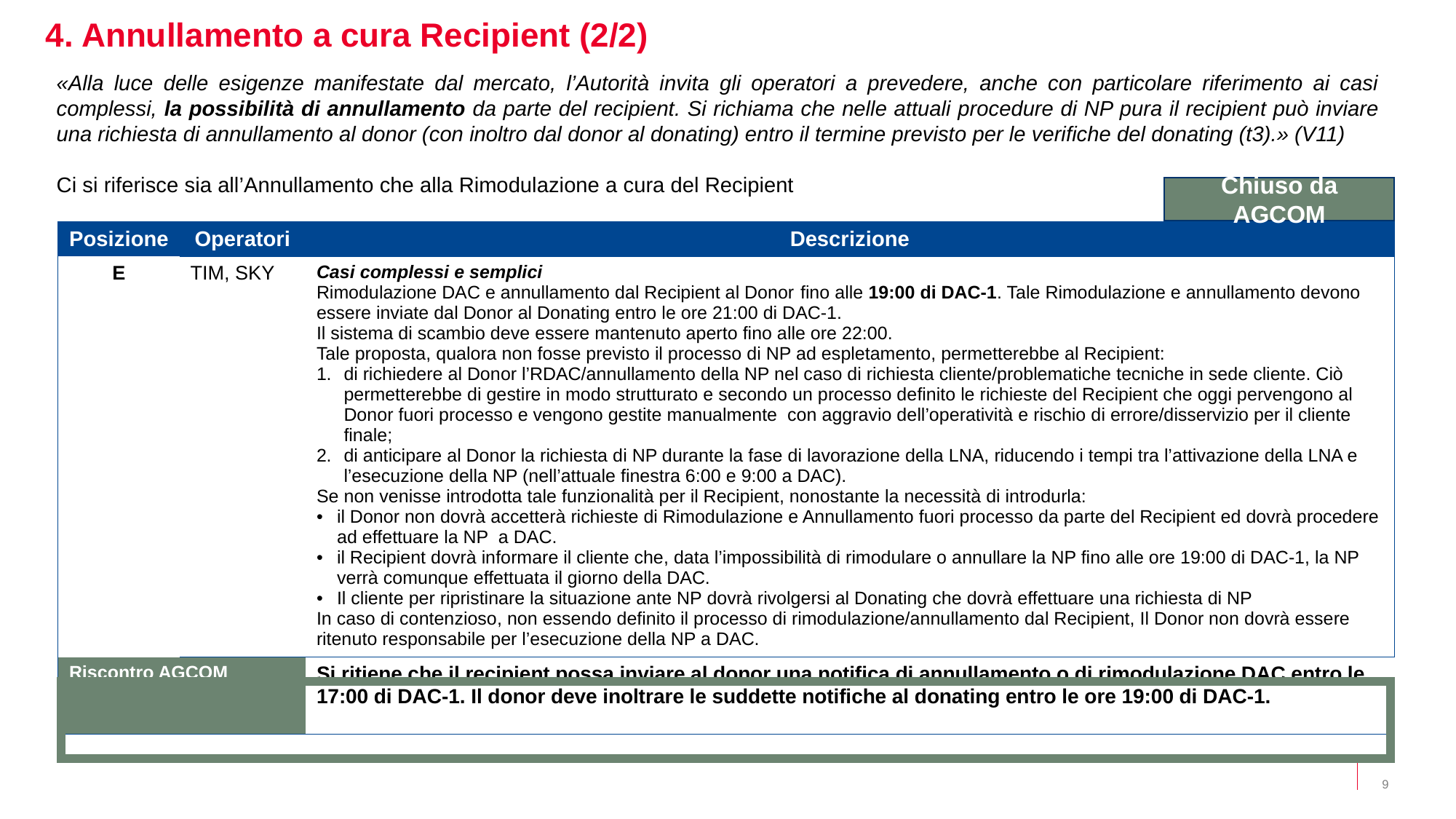

4. Annullamento a cura Recipient (2/2)

«Alla luce delle esigenze manifestate dal mercato, l’Autorità invita gli operatori a prevedere, anche con particolare riferimento ai casi complessi, la possibilità di annullamento da parte del recipient. Si richiama che nelle attuali procedure di NP pura il recipient può inviare una richiesta di annullamento al donor (con inoltro dal donor al donating) entro il termine previsto per le verifiche del donating (t3).» (V11)

Ci si riferisce sia all’Annullamento che alla Rimodulazione a cura del Recipient
Chiuso da AGCOM
| Posizione | Operatori | Descrizione |
| --- | --- | --- |
| E | TIM, SKY | Casi complessi e semplici Rimodulazione DAC e annullamento dal Recipient al Donor fino alle 19:00 di DAC-1. Tale Rimodulazione e annullamento devono essere inviate dal Donor al Donating entro le ore 21:00 di DAC-1. Il sistema di scambio deve essere mantenuto aperto fino alle ore 22:00. Tale proposta, qualora non fosse previsto il processo di NP ad espletamento, permetterebbe al Recipient: di richiedere al Donor l’RDAC/annullamento della NP nel caso di richiesta cliente/problematiche tecniche in sede cliente. Ciò permetterebbe di gestire in modo strutturato e secondo un processo definito le richieste del Recipient che oggi pervengono al Donor fuori processo e vengono gestite manualmente con aggravio dell’operatività e rischio di errore/disservizio per il cliente finale; di anticipare al Donor la richiesta di NP durante la fase di lavorazione della LNA, riducendo i tempi tra l’attivazione della LNA e l’esecuzione della NP (nell’attuale finestra 6:00 e 9:00 a DAC). Se non venisse introdotta tale funzionalità per il Recipient, nonostante la necessità di introdurla: il Donor non dovrà accetterà richieste di Rimodulazione e Annullamento fuori processo da parte del Recipient ed dovrà procedere ad effettuare la NP a DAC. il Recipient dovrà informare il cliente che, data l’impossibilità di rimodulare o annullare la NP fino alle ore 19:00 di DAC-1, la NP verrà comunque effettuata il giorno della DAC. Il cliente per ripristinare la situazione ante NP dovrà rivolgersi al Donating che dovrà effettuare una richiesta di NP In caso di contenzioso, non essendo definito il processo di rimodulazione/annullamento dal Recipient, Il Donor non dovrà essere ritenuto responsabile per l’esecuzione della NP a DAC. |
| Riscontro AGCOM |  | Si ritiene che il recipient possa inviare al donor una notifica di annullamento o di rimodulazione DAC entro le 17:00 di DAC-1. Il donor deve inoltrare le suddette notifiche al donating entro le ore 19:00 di DAC-1. |